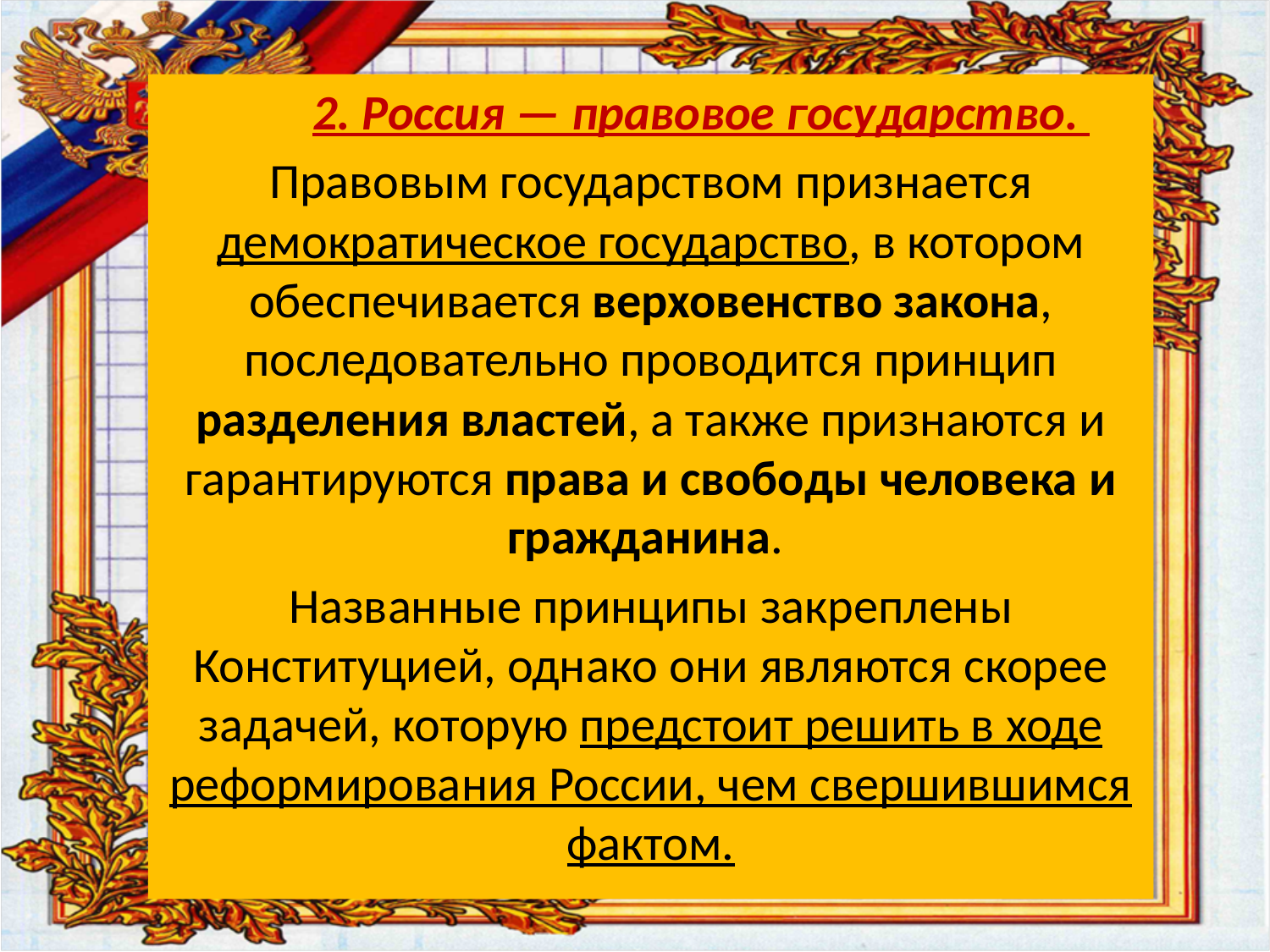

2. Россия — правовое государство.
Правовым государством признается демократическое государство, в котором обеспечивается верховенство закона, последовательно проводится принцип разделения властей, а также признаются и гарантируются права и свободы человека и гражданина.
Названные принципы закреплены Конституцией, однако они являются скорее задачей, которую предстоит решить в ходе реформирования России, чем свершившимся фактом.